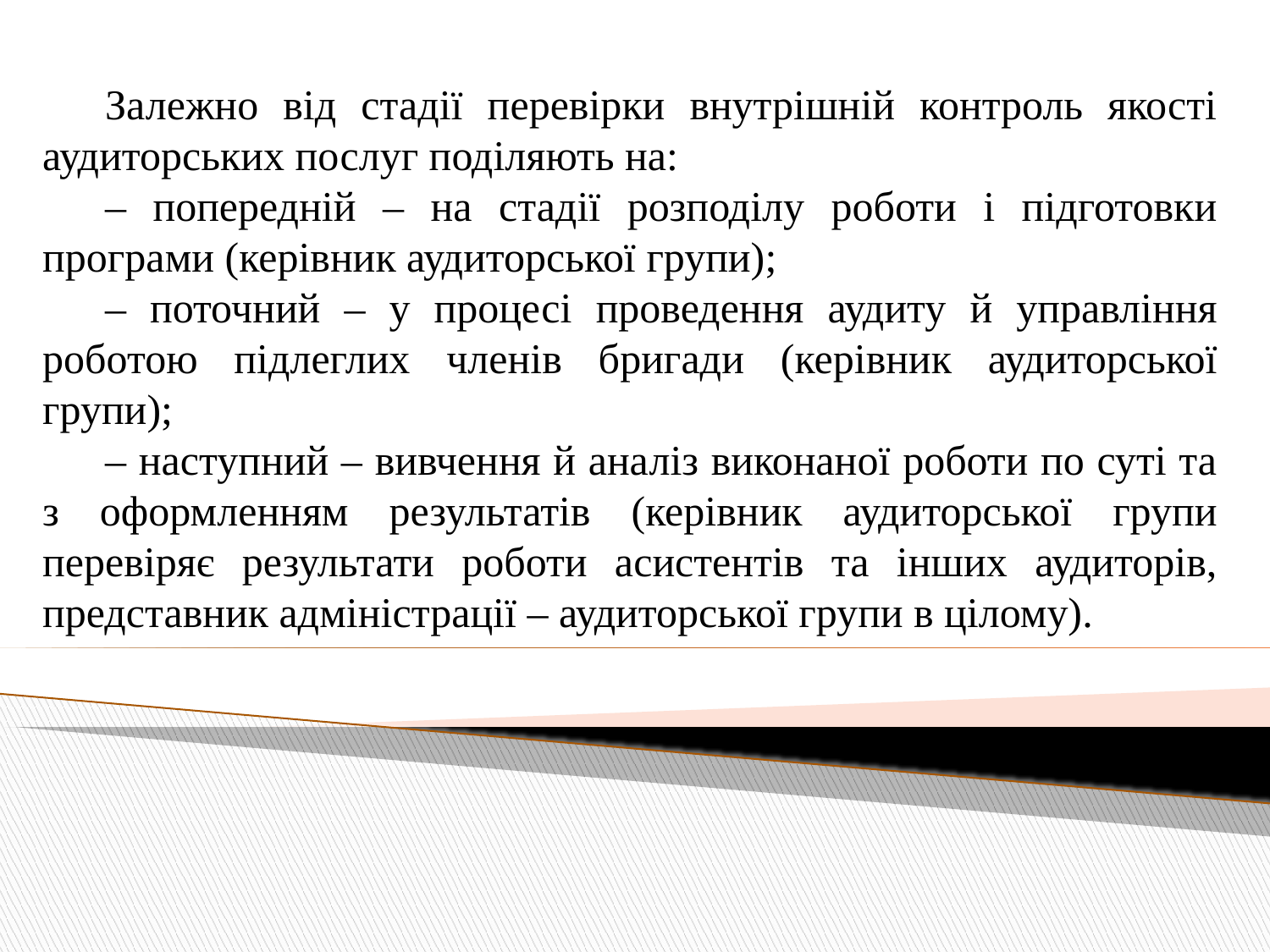

Залежно від стадії перевірки внутрішній контроль якості аудиторських послуг поділяють на:
– попередній – на стадії розподілу роботи і підготовки програми (керівник аудиторської групи);
– поточний – у процесі проведення аудиту й управління роботою підлеглих членів бригади (керівник аудиторської групи);
– наступний – вивчення й аналіз виконаної роботи по суті та з оформленням результатів (керівник аудиторської групи перевіряє результати роботи асистентів та інших аудиторів, представник адміністрації – аудиторської групи в цілому).